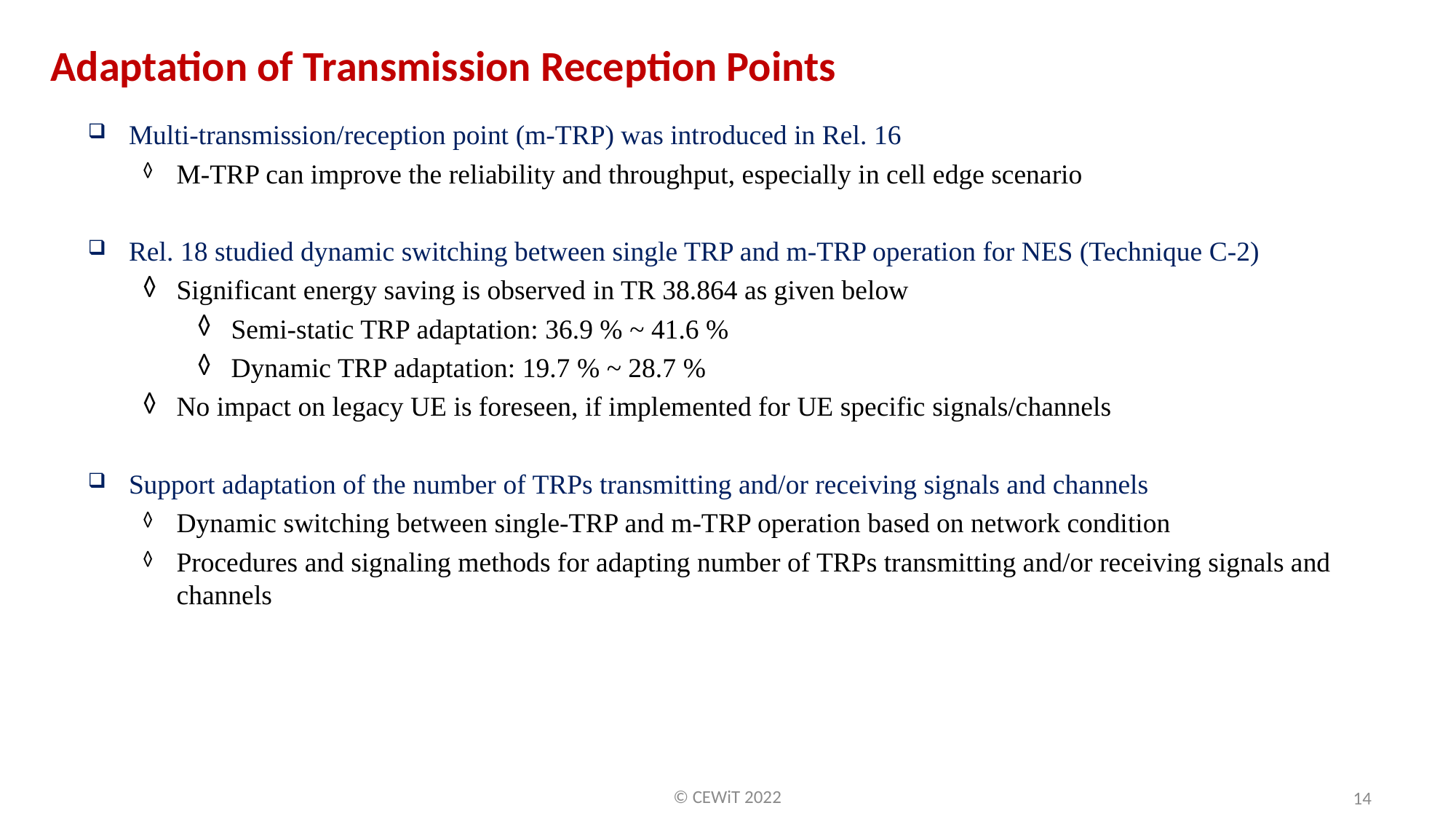

Adaptation of Transmission Reception Points

Multi-transmission/reception point (m-TRP) was introduced in Rel. 16
M-TRP can improve the reliability and throughput, especially in cell edge scenario

Rel. 18 studied dynamic switching between single TRP and m-TRP operation for NES (Technique C-2)
Significant energy saving is observed in TR 38.864 as given below
Semi-static TRP adaptation: 36.9 % ~ 41.6 %
Dynamic TRP adaptation: 19.7 % ~ 28.7 %
No impact on legacy UE is foreseen, if implemented for UE specific signals/channels

Support adaptation of the number of TRPs transmitting and/or receiving signals and channels
Dynamic switching between single-TRP and m-TRP operation based on network condition
Procedures and signaling methods for adapting number of TRPs transmitting and/or receiving signals and channels

© CEWiT 2022
14